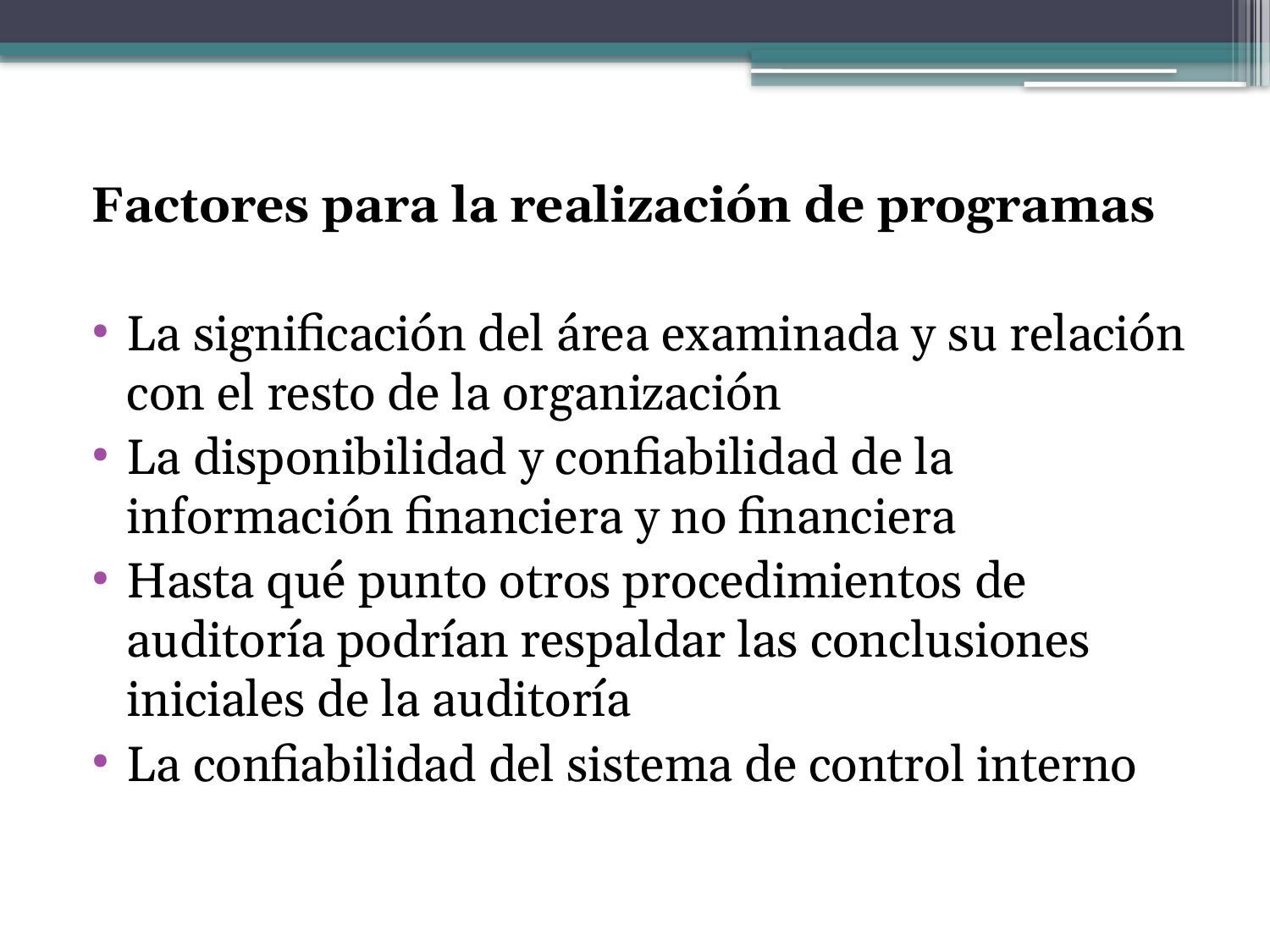

Factores para la realización de programas

La significación del área examinada y su relación con el resto de la organización
La disponibilidad y confiabilidad de la información financiera y no financiera
Hasta qué punto otros procedimientos de auditoría podrían respaldar las conclusiones iniciales de la auditoría
La confiabilidad del sistema de control interno